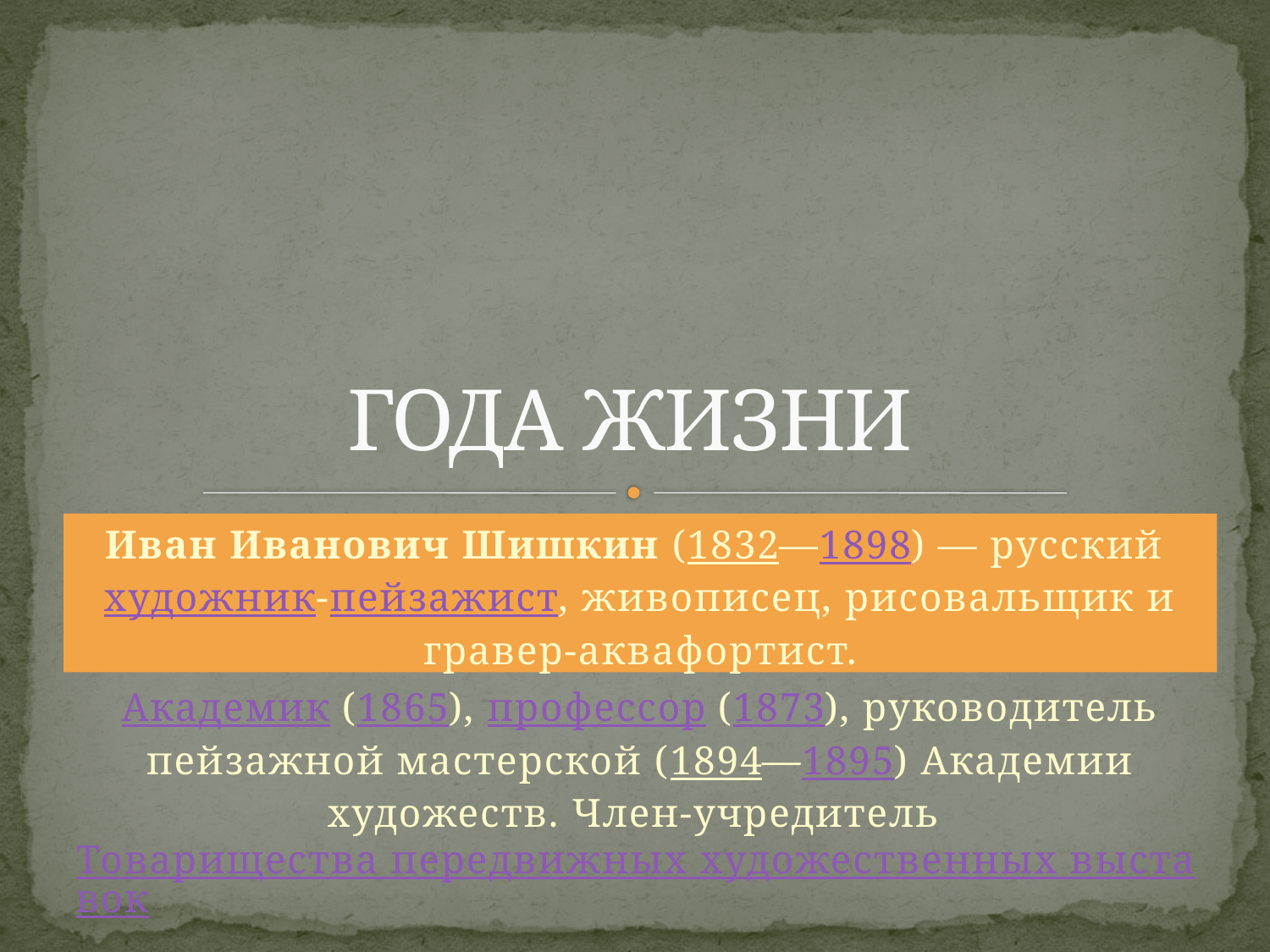

# ГОДА ЖИЗНИ
Иван Иванович Шишкин (1832—1898) — русский художник-пейзажист, живописец, рисовальщик и гравер-аквафортист.
Академик (1865), профессор (1873), руководитель пейзажной мастерской (1894—1895) Академии художеств. Член-учредитель Товарищества передвижных художественных выставок.